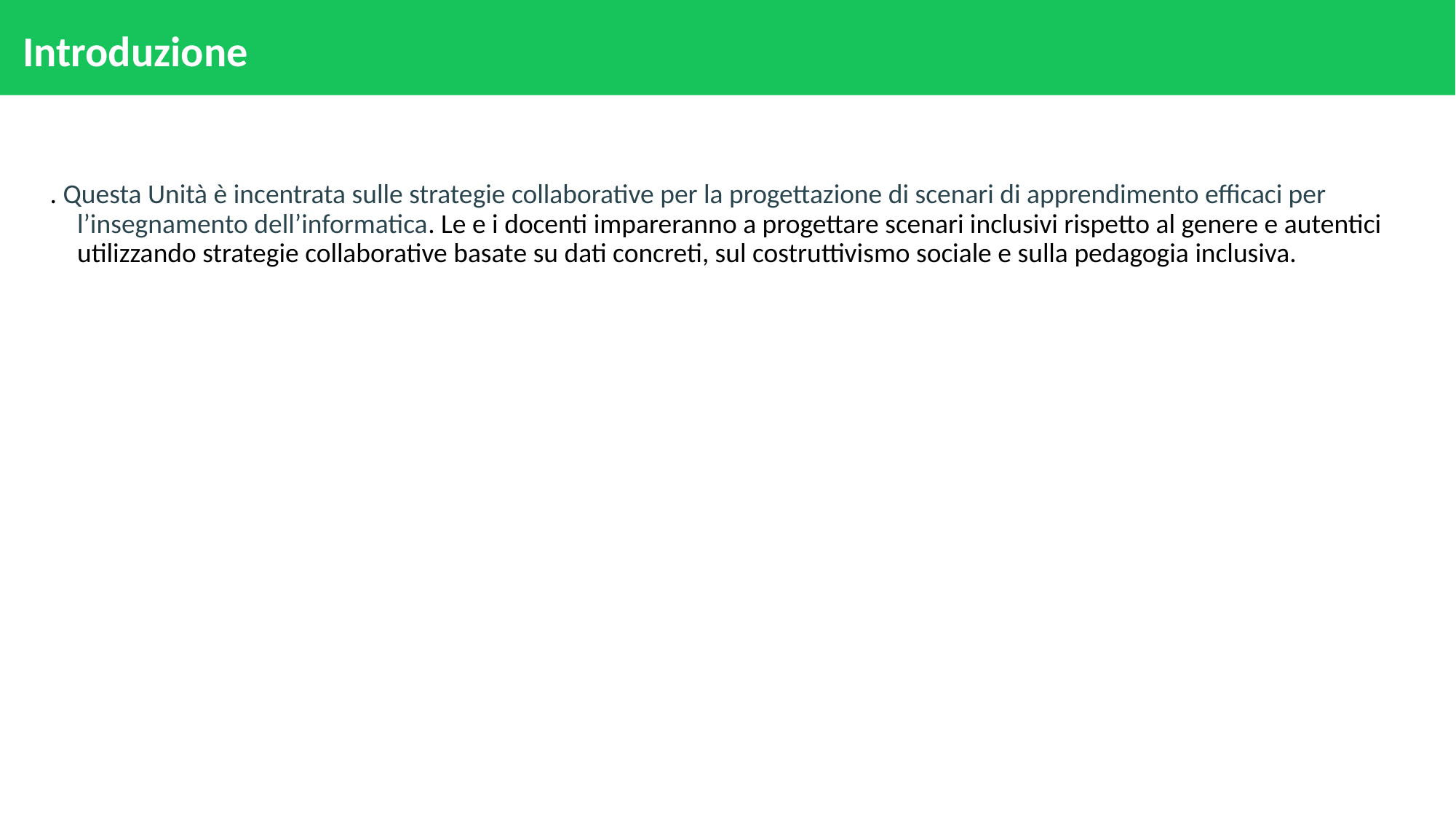

# Introduzione
. Questa Unità è incentrata sulle strategie collaborative per la progettazione di scenari di apprendimento efficaci per l’insegnamento dell’informatica. Le e i docenti impareranno a progettare scenari inclusivi rispetto al genere e autentici utilizzando strategie collaborative basate su dati concreti, sul costruttivismo sociale e sulla pedagogia inclusiva.